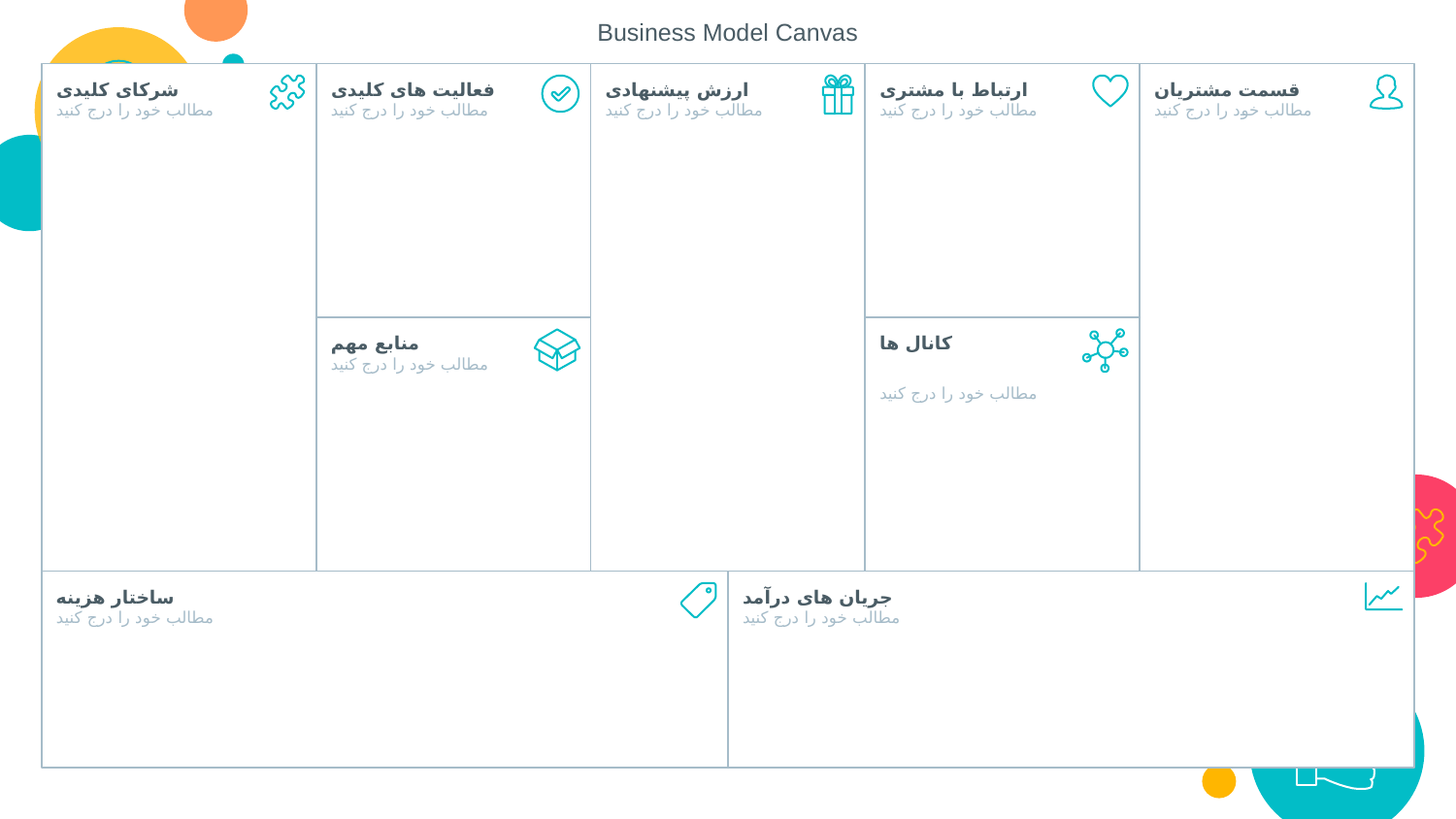

Business Model Canvas
شرکای کلیدی
مطالب خود را درج کنید
فعالیت های کلیدی
مطالب خود را درج کنید
ارزش پیشنهادی
مطالب خود را درج کنید
ارتباط با مشتری
مطالب خود را درج کنید
قسمت مشتریان
مطالب خود را درج کنید
29

منابع مهم
مطالب خود را درج کنید
کانال ها

مطالب خود را درج کنید

ساختار هزینه
مطالب خود را درج کنید
جریان های درآمد
مطالب خود را درج کنید